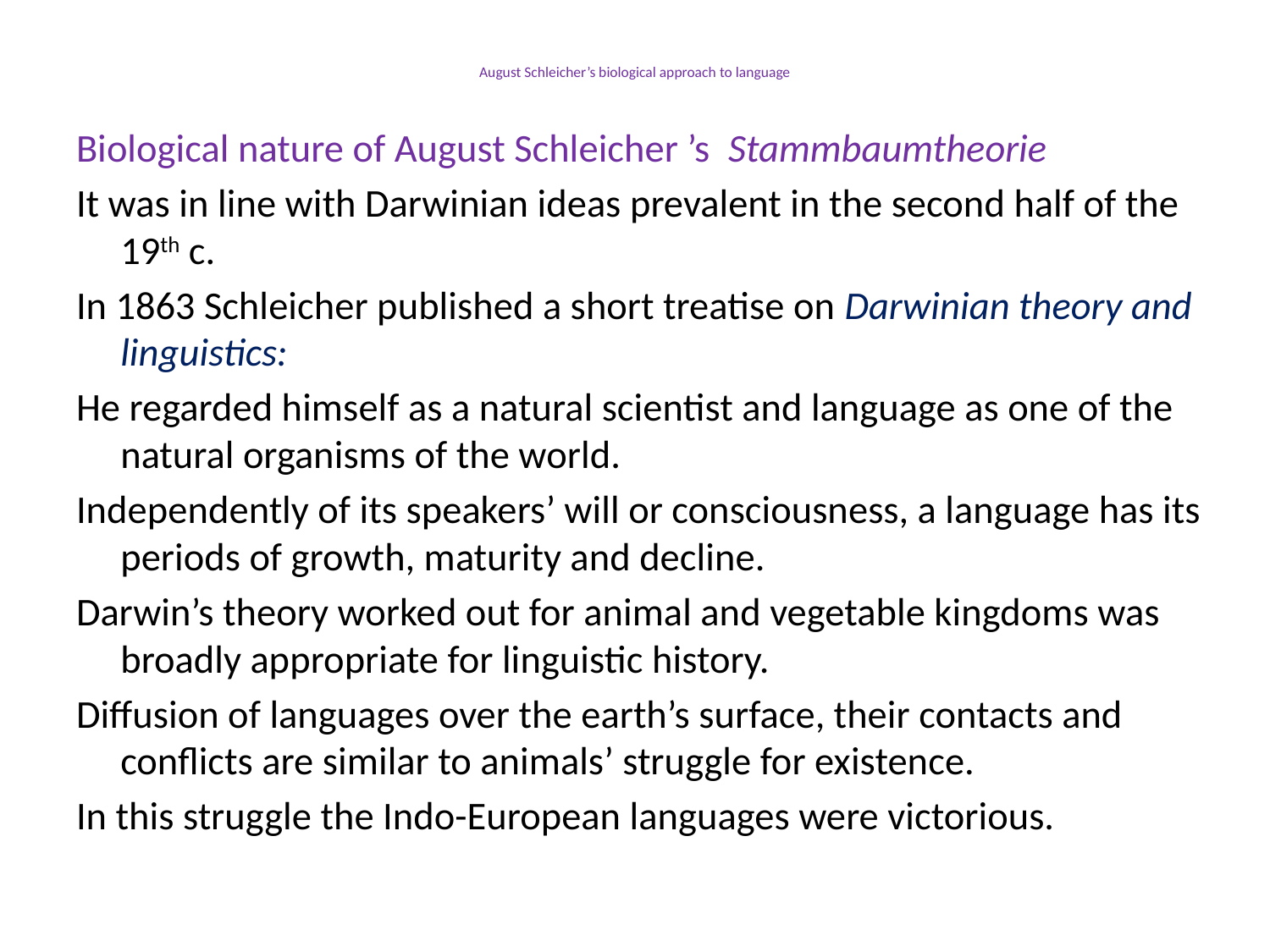

# August Schleicher’s biological approach to language
Biological nature of August Schleicher ’s  Stammbaumtheorie
It was in line with Darwinian ideas prevalent in the second half of the 19th c.
In 1863 Schleicher published a short treatise on Darwinian theory and linguistics:
He regarded himself as a natural scientist and language as one of the natural organisms of the world.
Independently of its speakers’ will or consciousness, a language has its periods of growth, maturity and decline.
Darwin’s theory worked out for animal and vegetable kingdoms was broadly appropriate for linguistic history.
Diffusion of languages over the earth’s surface, their contacts and conflicts are similar to animals’ struggle for existence.
In this struggle the Indo-European languages were victorious.